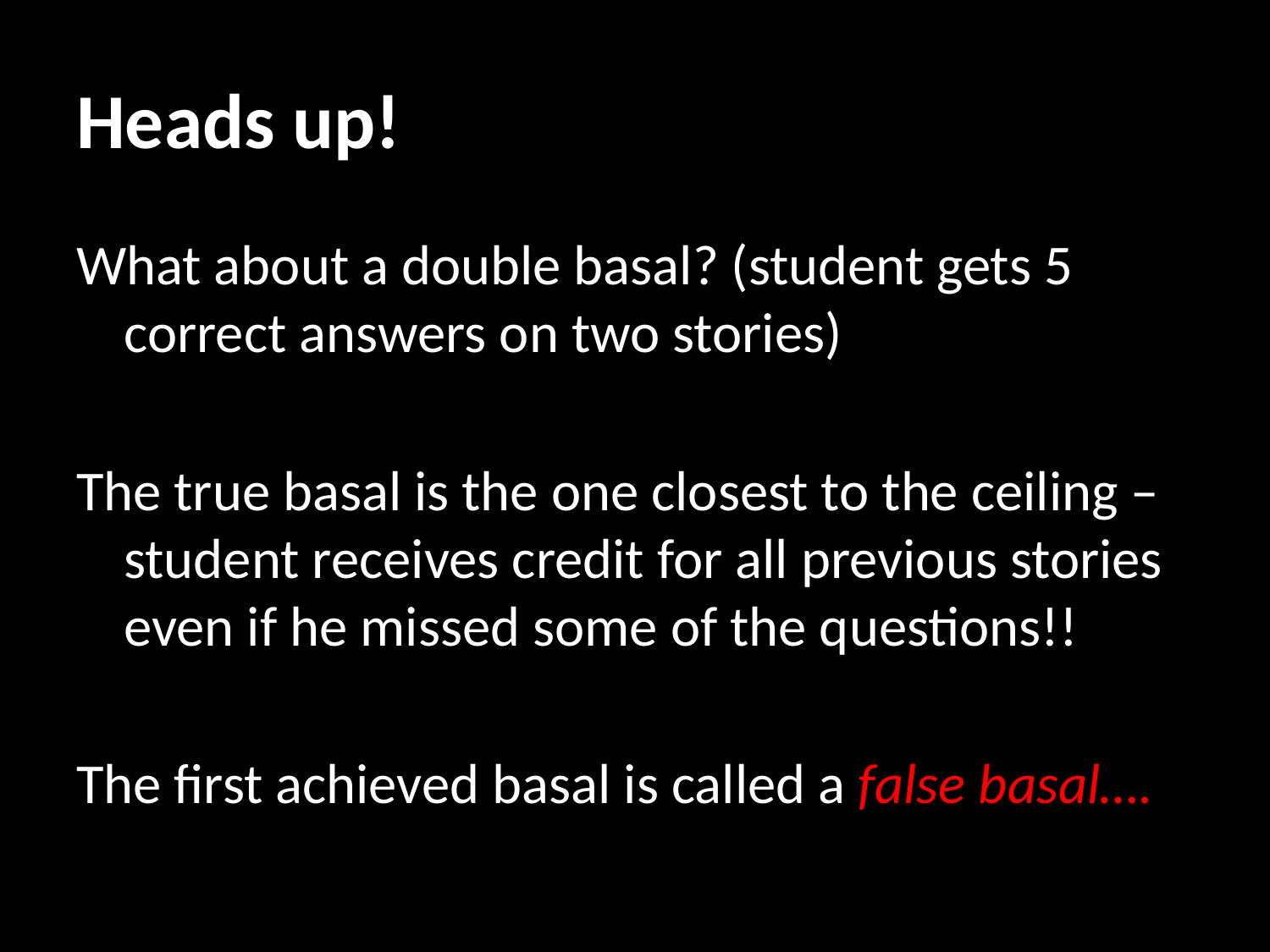

# Heads up!
What about a double basal? (student gets 5 correct answers on two stories)

The true basal is the one closest to the ceiling – student receives credit for all previous stories even if he missed some of the questions!!

The first achieved basal is called a false basal….